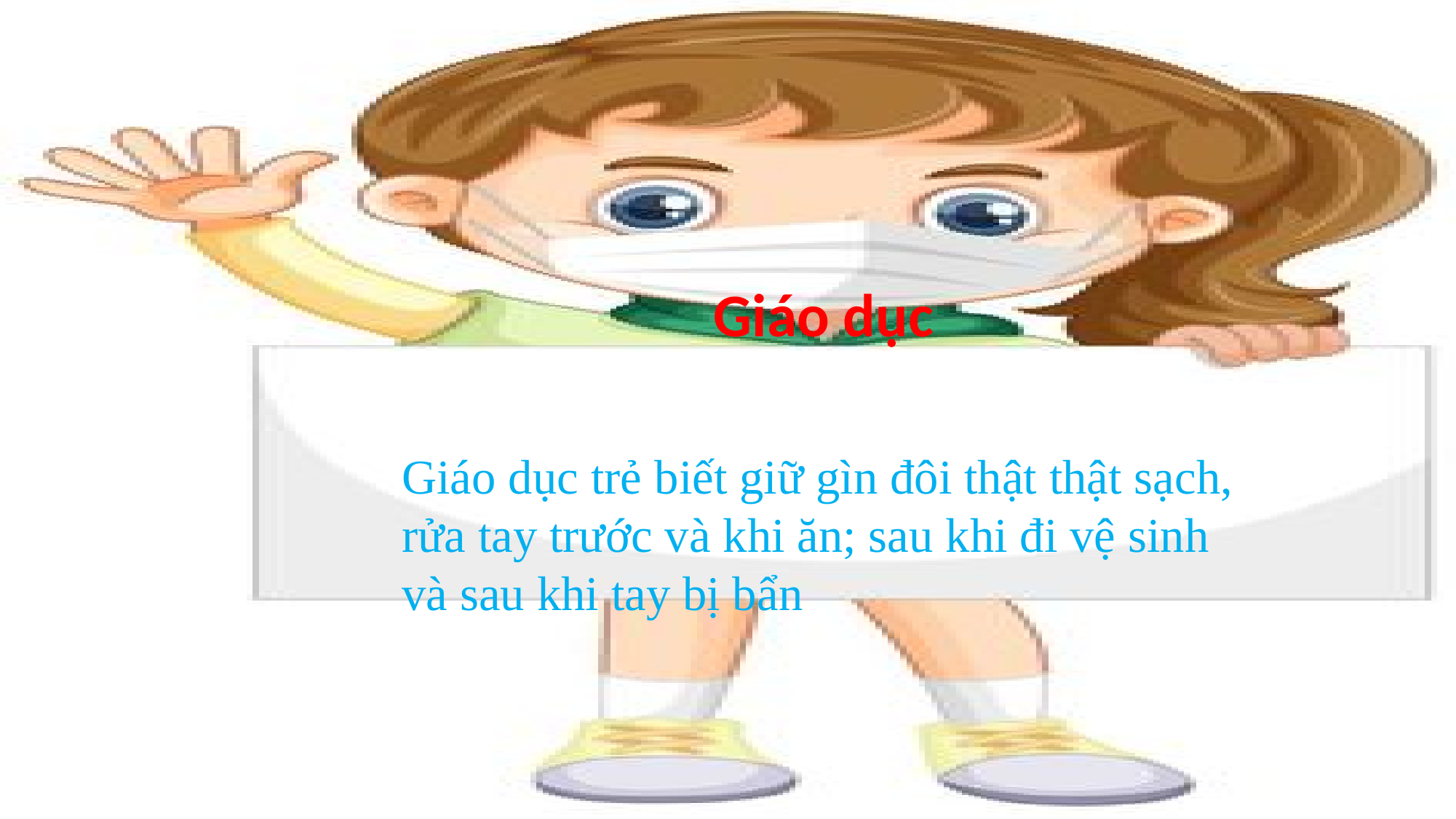

Giáo dục
Giáo dục trẻ biết giữ gìn đôi thật thật sạch, rửa tay trước và khi ăn; sau khi đi vệ sinh và sau khi tay bị bẩn